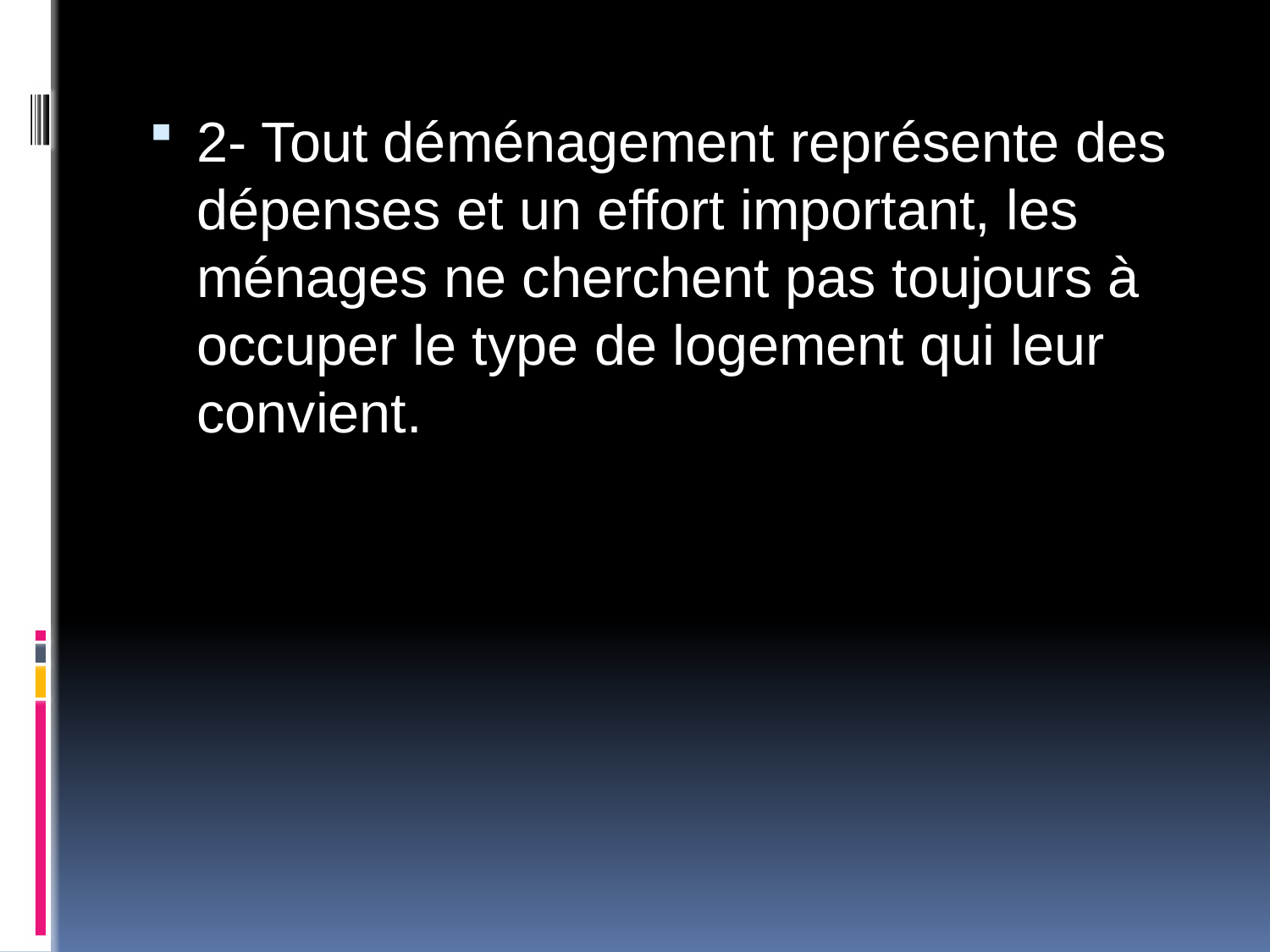

#
2- Tout déménagement représente des dépenses et un effort important, les ménages ne cherchent pas toujours à occuper le type de logement qui leur convient.